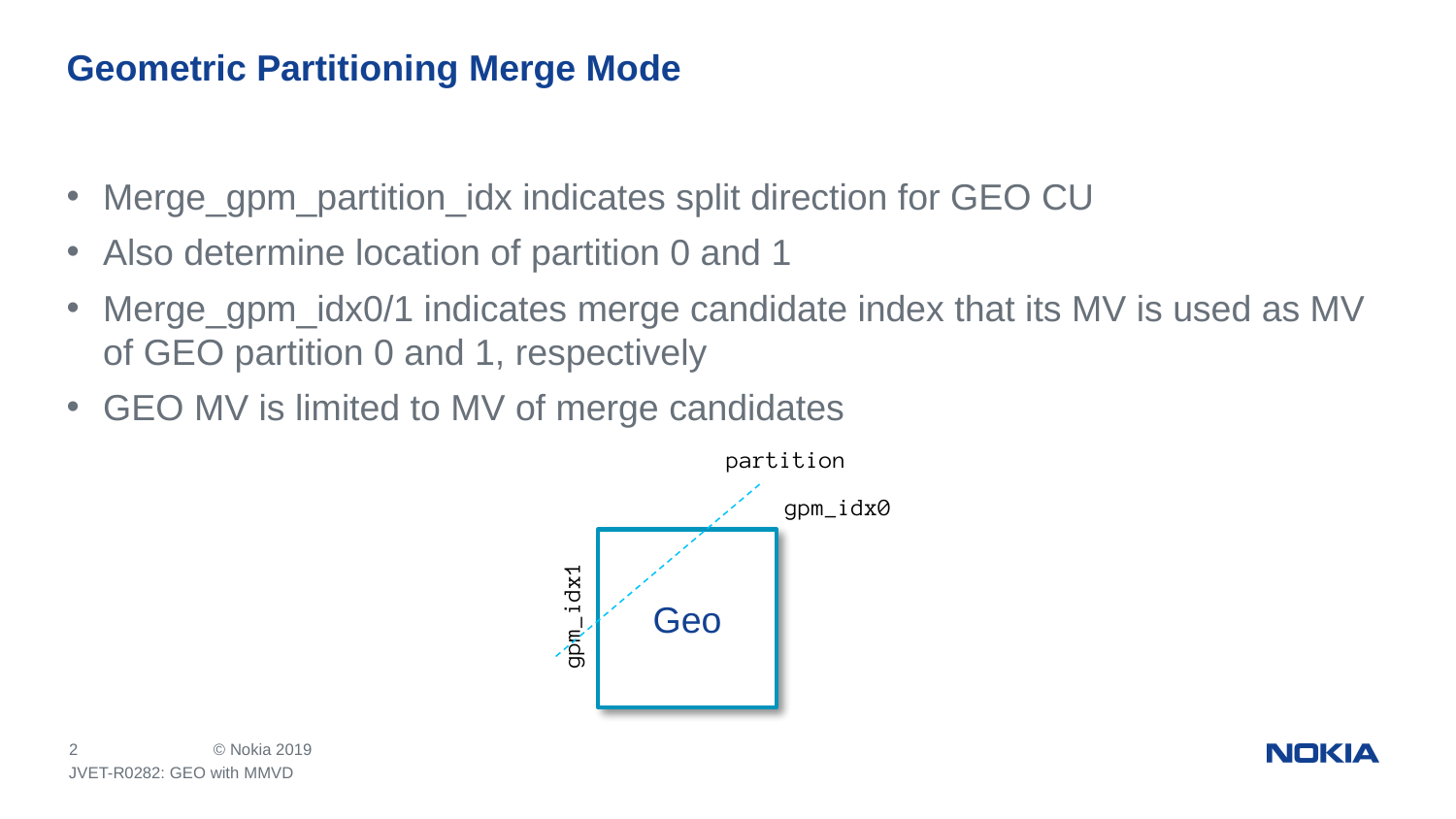

# Geometric Partitioning Merge Mode
Merge_gpm_partition_idx indicates split direction for GEO CU
Also determine location of partition 0 and 1
Merge_gpm_idx0/1 indicates merge candidate index that its MV is used as MV of GEO partition 0 and 1, respectively
GEO MV is limited to MV of merge candidates

partition
gpm_idx0
Geo
gpm_idx1
JVET-R0282: GEO with MMVD